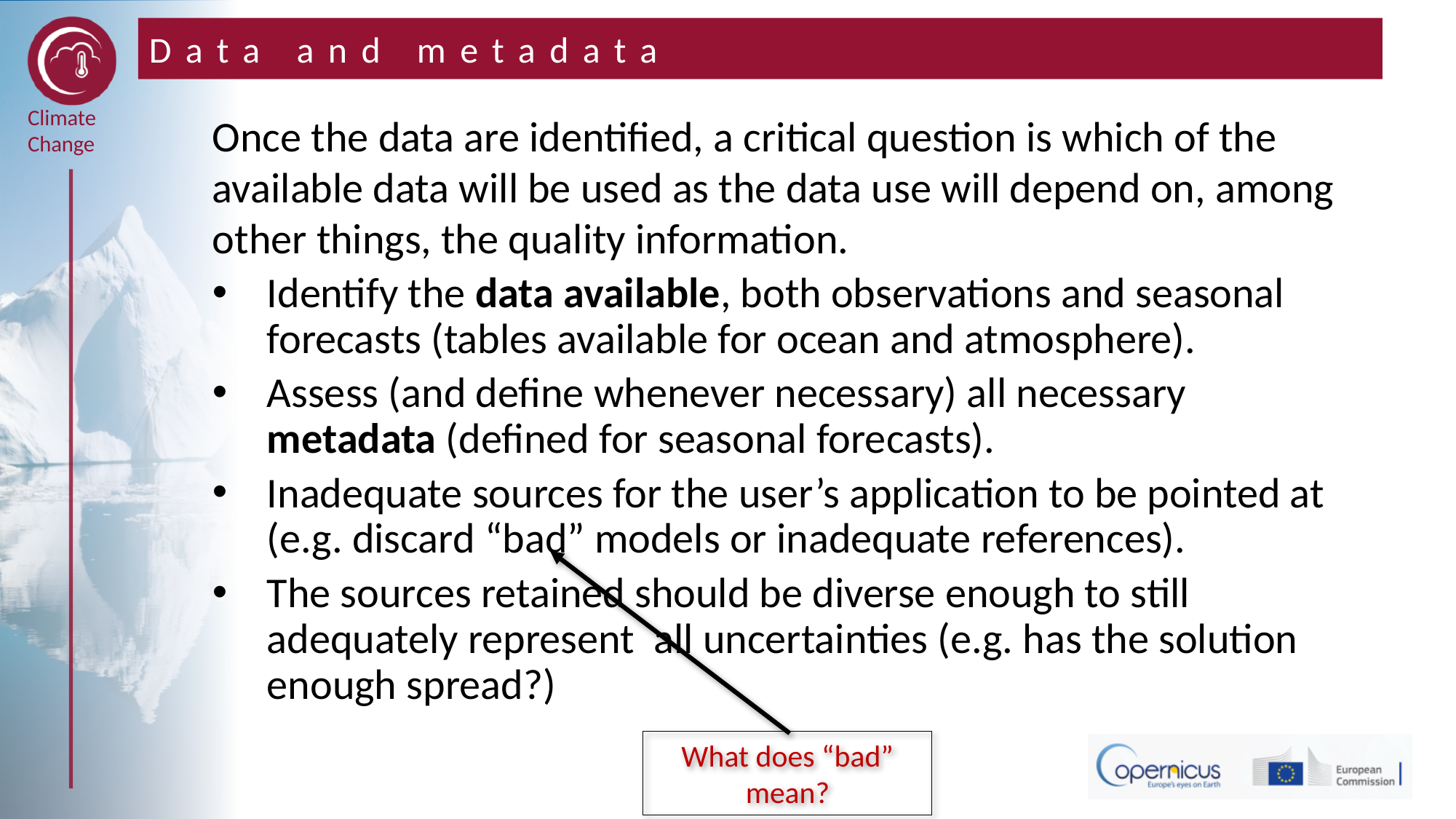

# Data and metadata
Once the data are identified, a critical question is which of the available data will be used as the data use will depend on, among other things, the quality information.
Identify the data available, both observations and seasonal forecasts (tables available for ocean and atmosphere).
Assess (and define whenever necessary) all necessary metadata (defined for seasonal forecasts).
Inadequate sources for the user’s application to be pointed at (e.g. discard “bad” models or inadequate references).
The sources retained should be diverse enough to still adequately represent  all uncertainties (e.g. has the solution enough spread?)
What does “bad” mean?